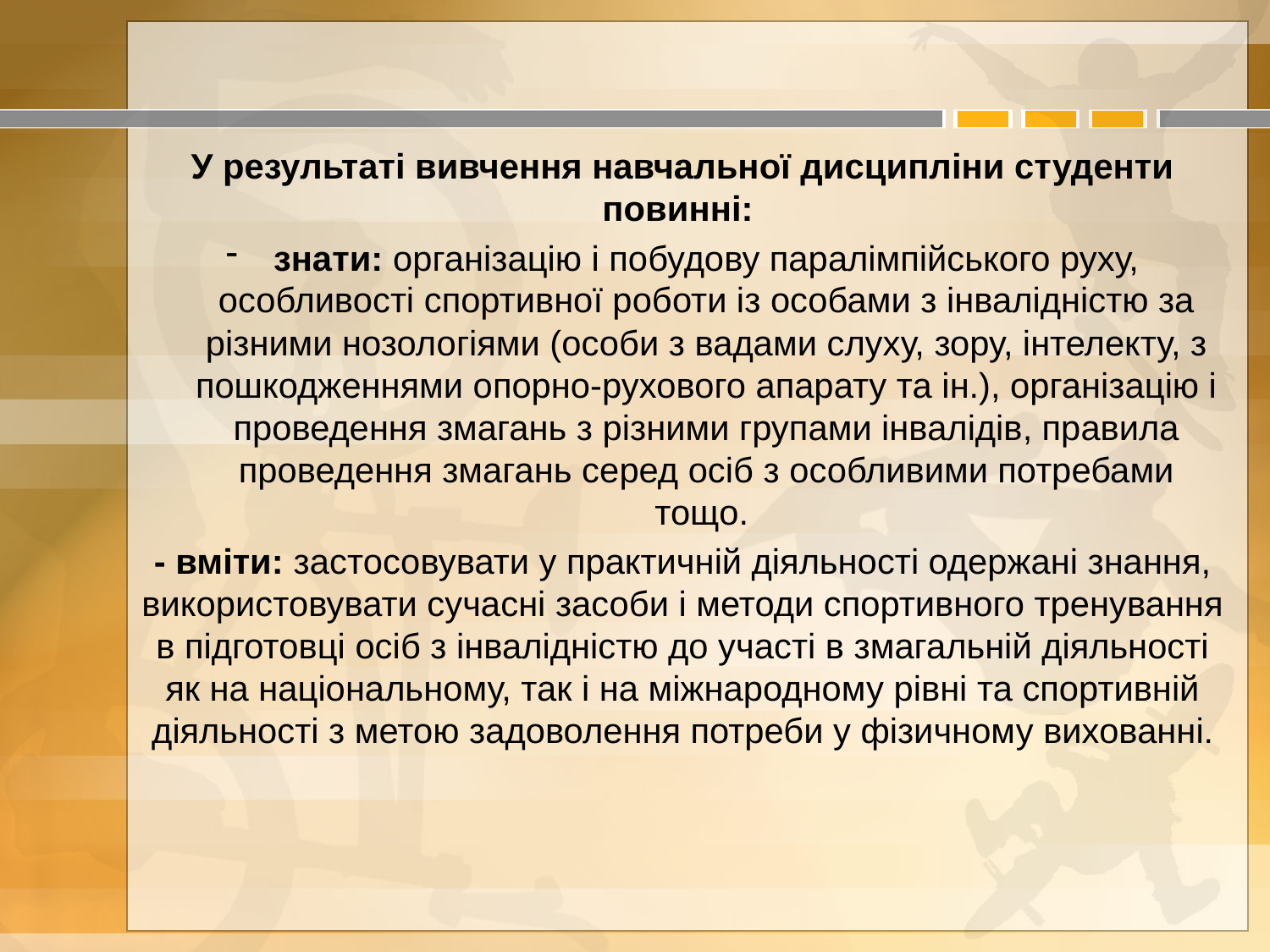

У результаті вивчення навчальної дисципліни студенти повинні:
знати: організацію і побудову паралімпійського руху, особливості спортивної роботи із особами з інвалідністю за різними нозологіями (особи з вадами слуху, зору, інтелекту, з пошкодженнями опорно-рухового апарату та ін.), організацію і проведення змагань з різними групами інвалідів, правила проведення змагань серед осіб з особливими потребами тощо.
- вміти: застосовувати у практичній діяльності одержані знання, використовувати сучасні засоби і методи спортивного тренування в підготовці осіб з інвалідністю до участі в змагальній діяльності як на національному, так і на міжнародному рівні та спортивній діяльності з метою задоволення потреби у фізичному вихованні.